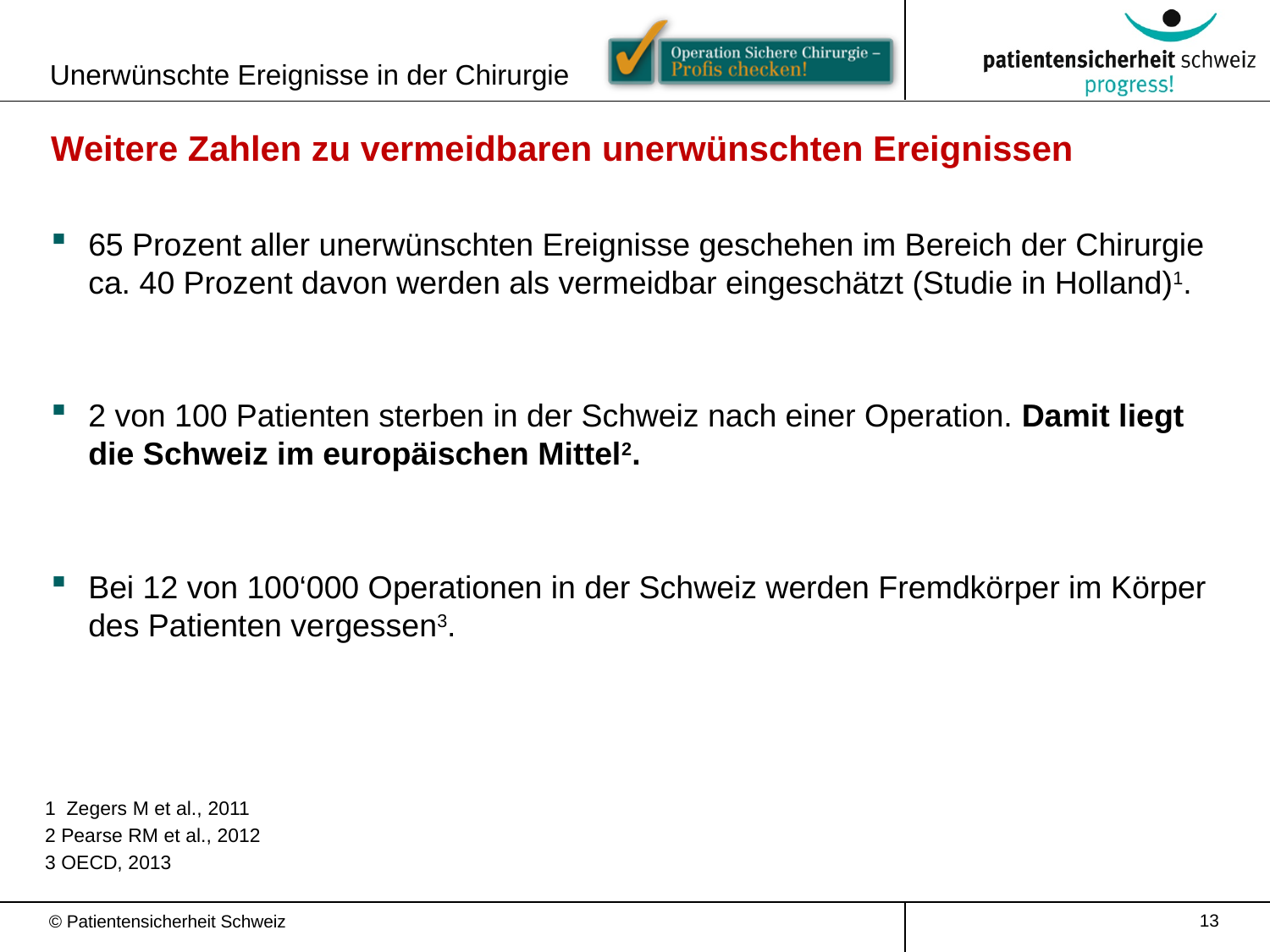

Unerwünschte Ereignisse in der Chirurgie
Weitere Zahlen zu vermeidbaren unerwünschten Ereignissen

65 Prozent aller unerwünschten Ereignisse geschehen im Bereich der Chirurgie ca. 40 Prozent davon werden als vermeidbar eingeschätzt (Studie in Holland)1.

2 von 100 Patienten sterben in der Schweiz nach einer Operation. Damit liegt die Schweiz im europäischen Mittel2.

Bei 12 von 100‘000 Operationen in der Schweiz werden Fremdkörper im Körper des Patienten vergessen3.
1  Zegers M et al., 2011
2 Pearse RM et al., 2012
3 OECD, 2013
13
© Patientensicherheit Schweiz